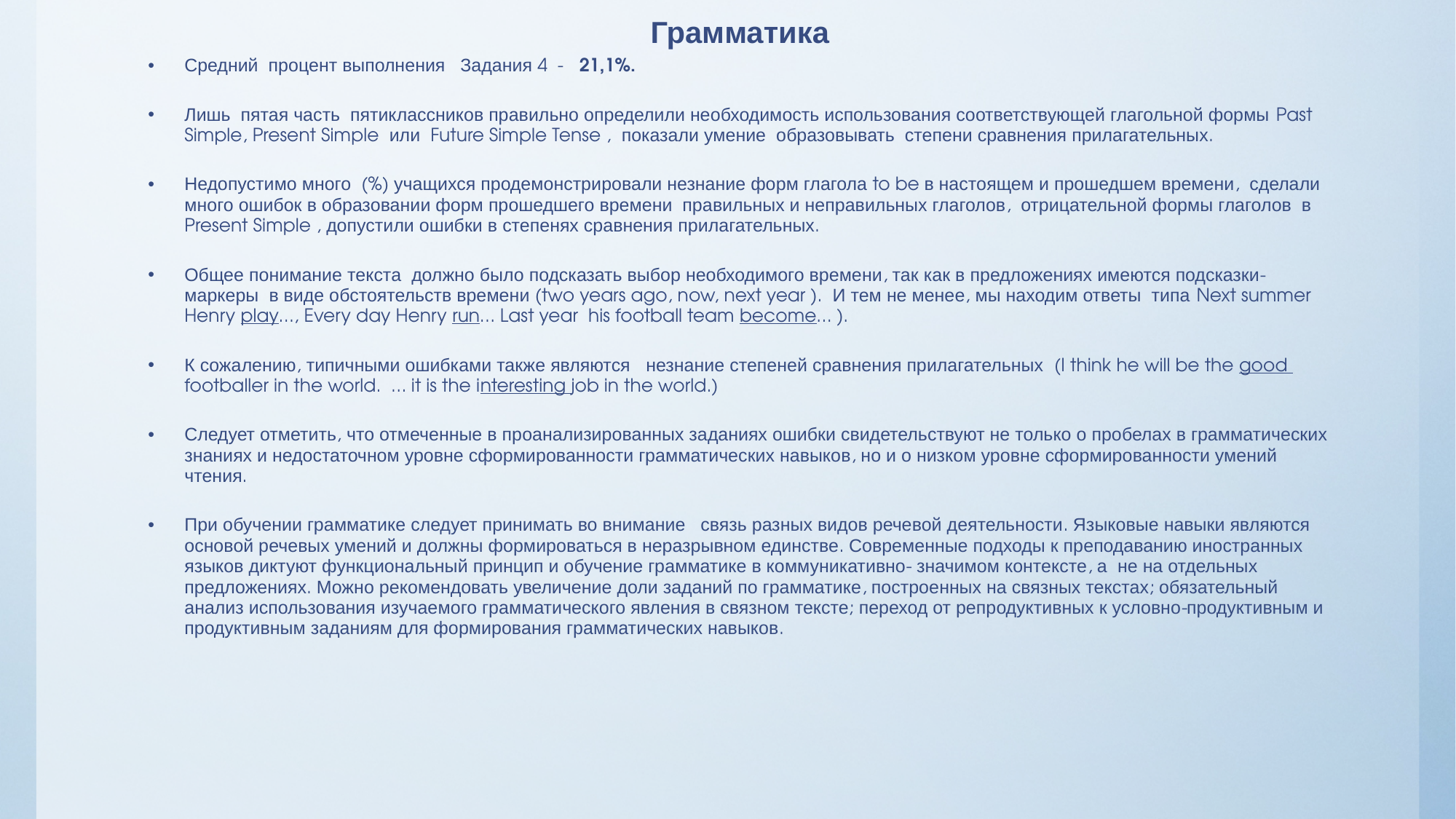

# Грамматика
Средний  процент выполнения   Задания 4  -   21,1%.
Лишь  пятая часть  пятиклассников правильно определили необходимость использования соответствующей глагольной формы Past Simple, Present Simple  или  Future Simple Tense ,  показали умение  образовывать  степени сравнения прилагательных.
Недопустимо много  (%) учащихся продемонстрировали незнание форм глагола to be в настоящем и прошедшем времени,  сделали  много ошибок в образовании форм прошедшего времени  правильных и неправильных глаголов,  отрицательной формы глаголов  в  Present Simple , допустили ошибки в степенях сравнения прилагательных.
Общее понимание текста  должно было подсказать выбор необходимого времени, так как в предложениях имеются подсказки-маркеры  в виде обстоятельств времени (two years ago, now, next year ).  И тем не менее, мы находим ответы  типа Next summer Henry play…, Every day Henry run… Last year  his football team become… ).
К сожалению, типичными ошибками также являются   незнание степеней сравнения прилагательных  (I think he will be the good  footballer in the world.  … it is the interesting job in the world.)
Следует отметить, что отмеченные в проанализированных заданиях ошибки свидетельствуют не только о пробелах в грамматических знаниях и недостаточном уровне сформированности грамматических навыков, но и о низком уровне сформированности умений чтения.
При обучении грамматике следует принимать во внимание   связь разных видов речевой деятельности. Языковые навыки являются основой речевых умений и должны формироваться в неразрывном единстве. Современные подходы к преподаванию иностранных языков диктуют функциональный принцип и обучение грамматике в коммуникативно- значимом контексте, а  не на отдельных предложениях. Можно рекомендовать увеличение доли заданий по грамматике, построенных на связных текстах; обязательный анализ использования изучаемого грамматического явления в связном тексте; переход от репродуктивных к условно-продуктивным и продуктивным заданиям для формирования грамматических навыков.